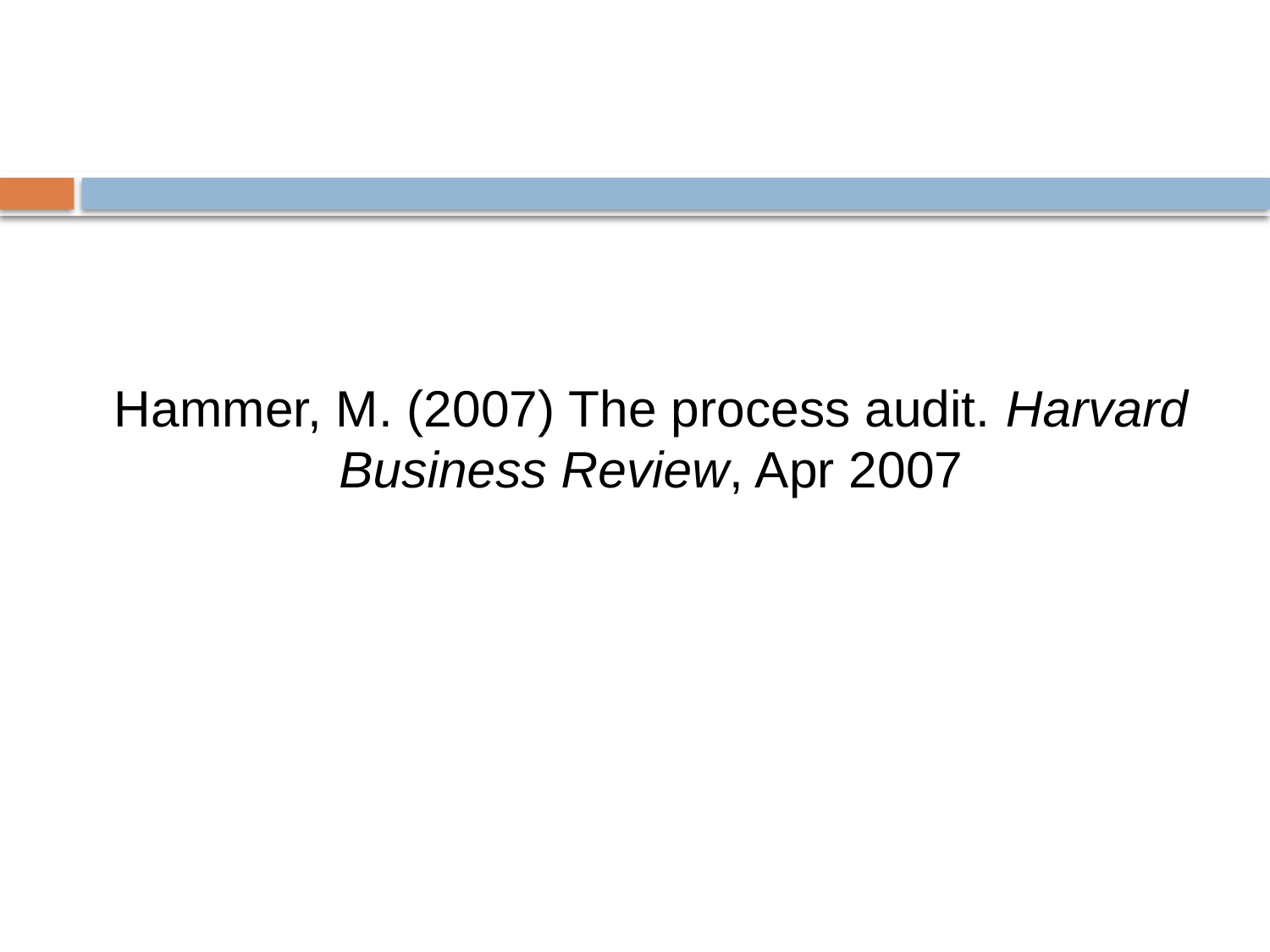

#

Hammer, M. (2007) The process audit. Harvard Business Review, Apr 2007